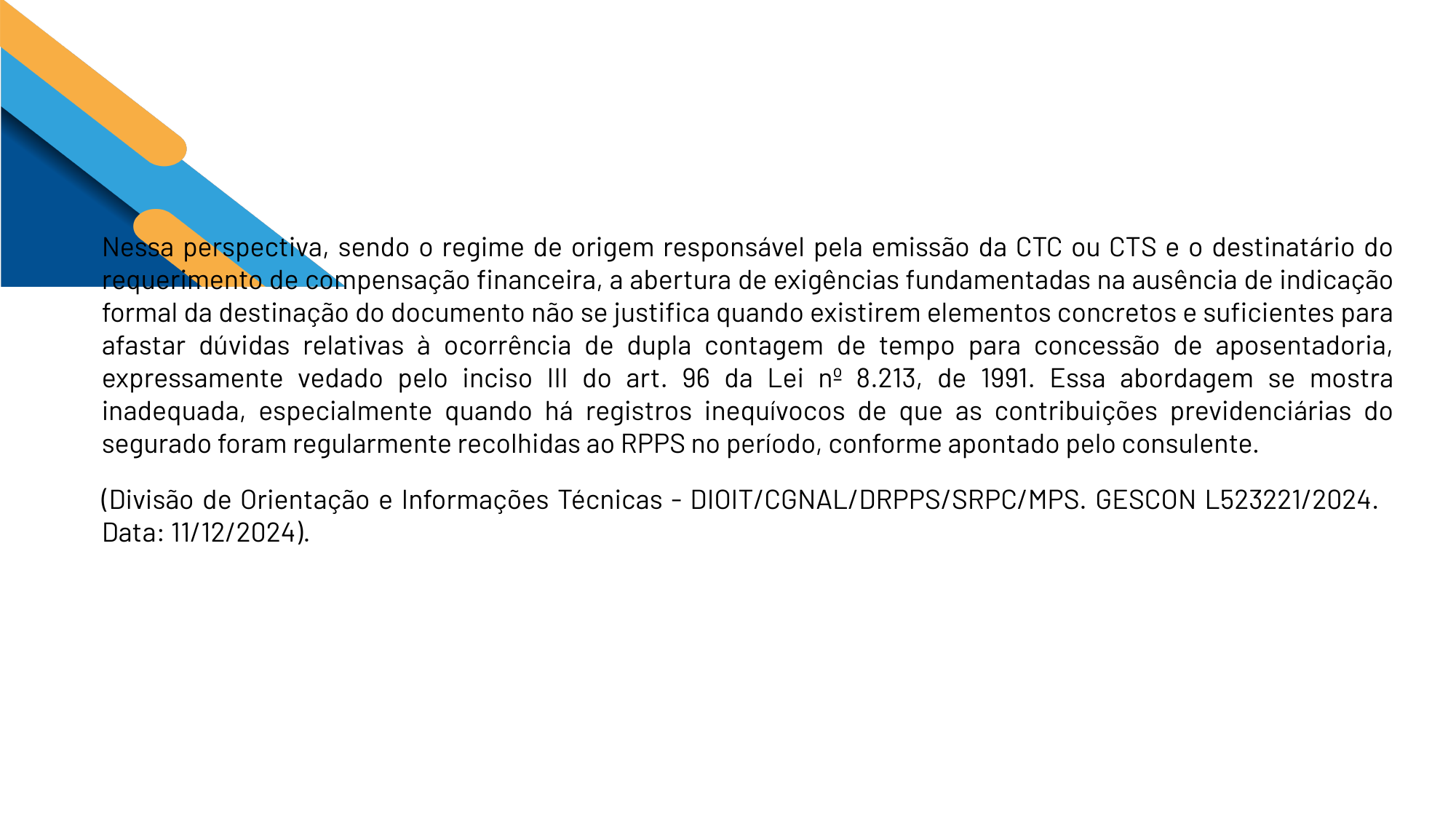

Nessa perspectiva, sendo o regime de origem responsável pela emissão da CTC ou CTS e o destinatário do requerimento de compensação financeira, a abertura de exigências fundamentadas na ausência de indicação formal da destinação do documento não se justifica quando existirem elementos concretos e suficientes para afastar dúvidas relativas à ocorrência de dupla contagem de tempo para concessão de aposentadoria, expressamente vedado pelo inciso III do art. 96 da Lei nº 8.213, de 1991. Essa abordagem se mostra inadequada, especialmente quando há registros inequívocos de que as contribuições previdenciárias do segurado foram regularmente recolhidas ao RPPS no período, conforme apontado pelo consulente.
(Divisão de Orientação e Informações Técnicas - DIOIT/CGNAL/DRPPS/SRPC/MPS. GESCON L523221/2024. Data: 11/12/2024).